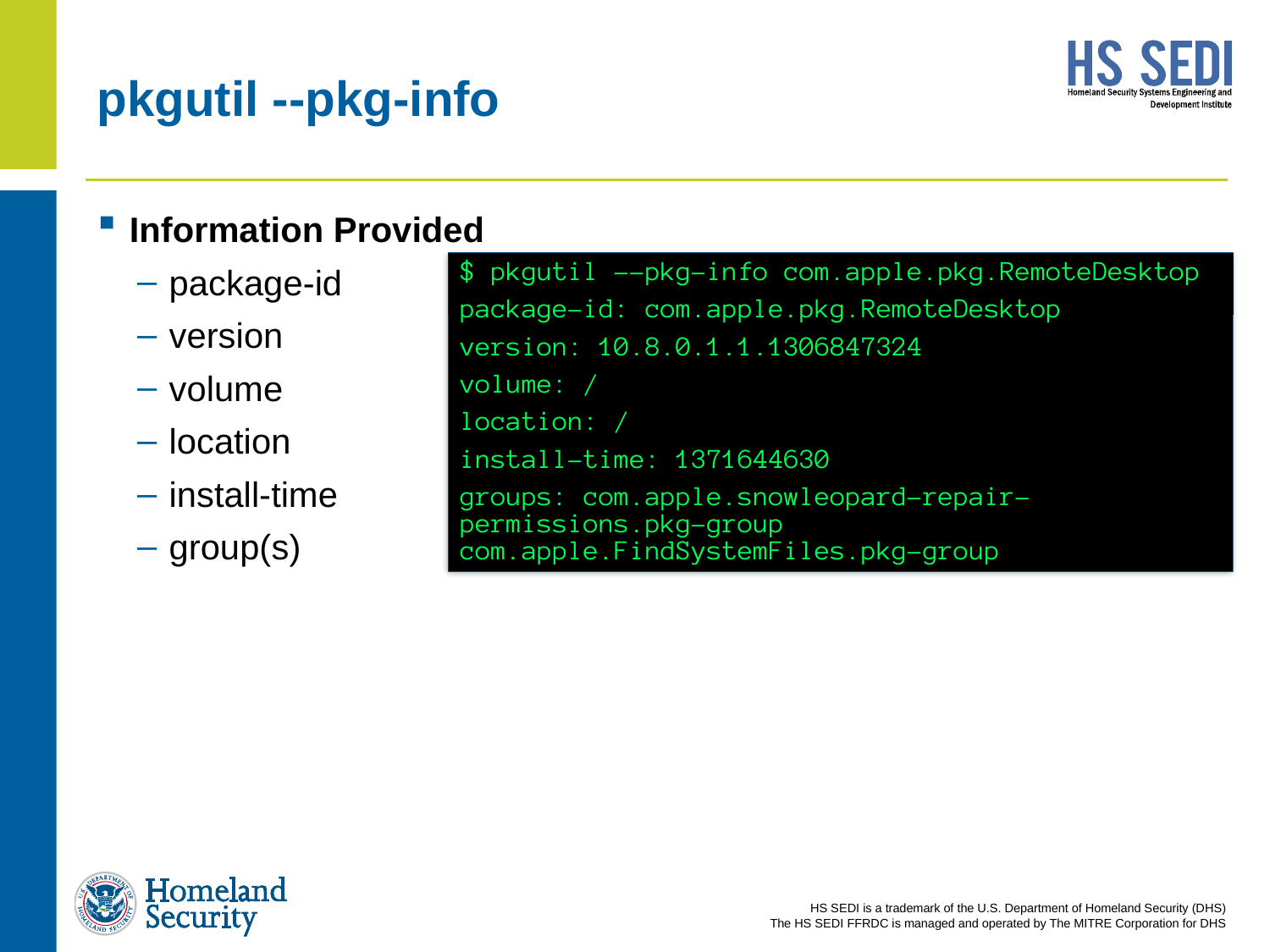

# pkgutil --pkg-info
Information Provided
package-id
version
volume
location
install-time
group(s)
$ pkgutil --pkg-info com.apple.pkg.RemoteDesktop
package-id: com.apple.pkg.RemoteDesktop
version: 10.8.0.1.1.1306847324
volume: /
location: /
install-time: 1371644630
groups: com.apple.snowleopard-repair-permissions.pkg-group com.apple.FindSystemFiles.pkg-group